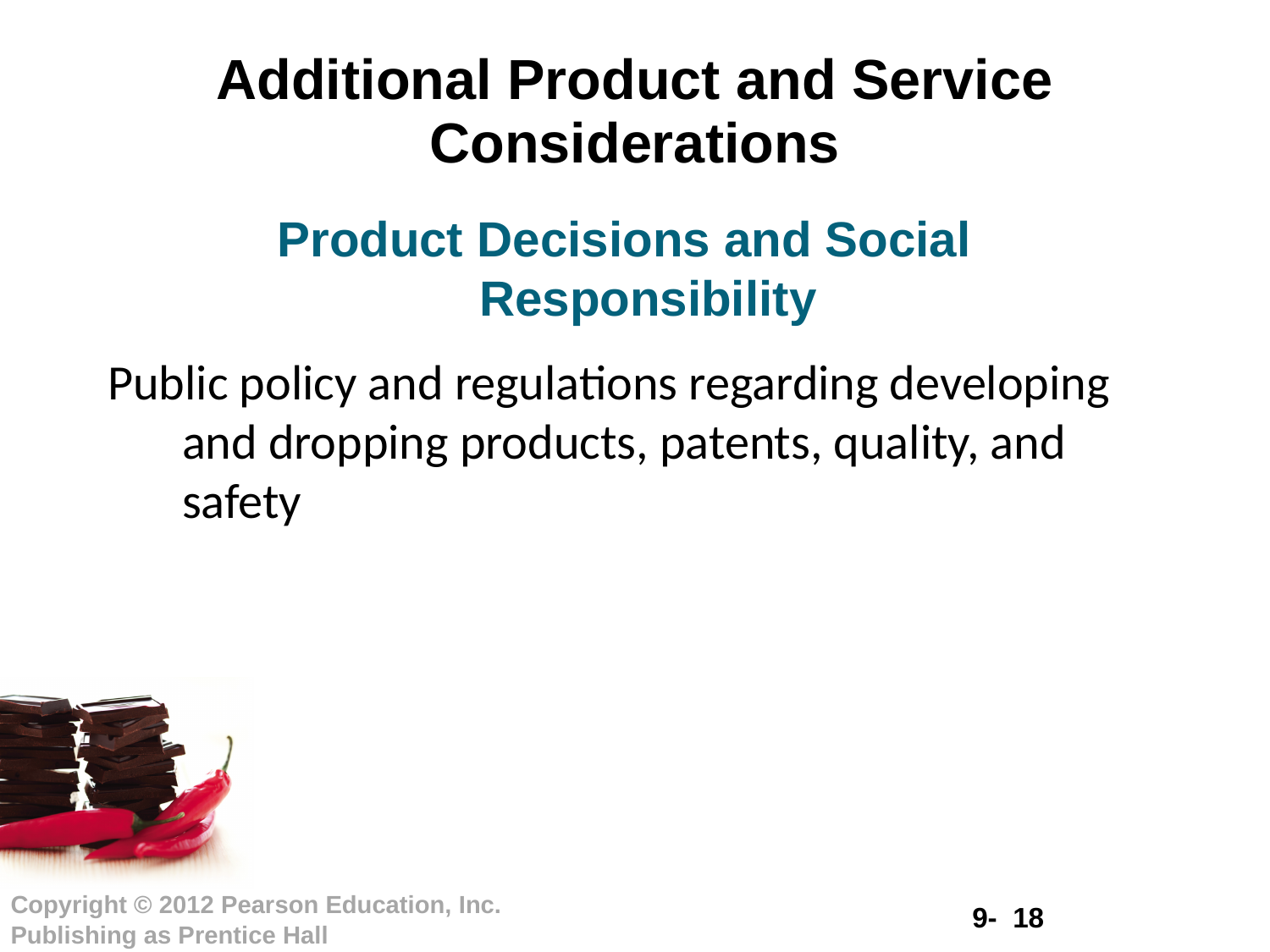

# Additional Product and Service Considerations
Product Decisions and Social Responsibility

Public policy and regulations regarding developing and dropping products, patents, quality, and safety